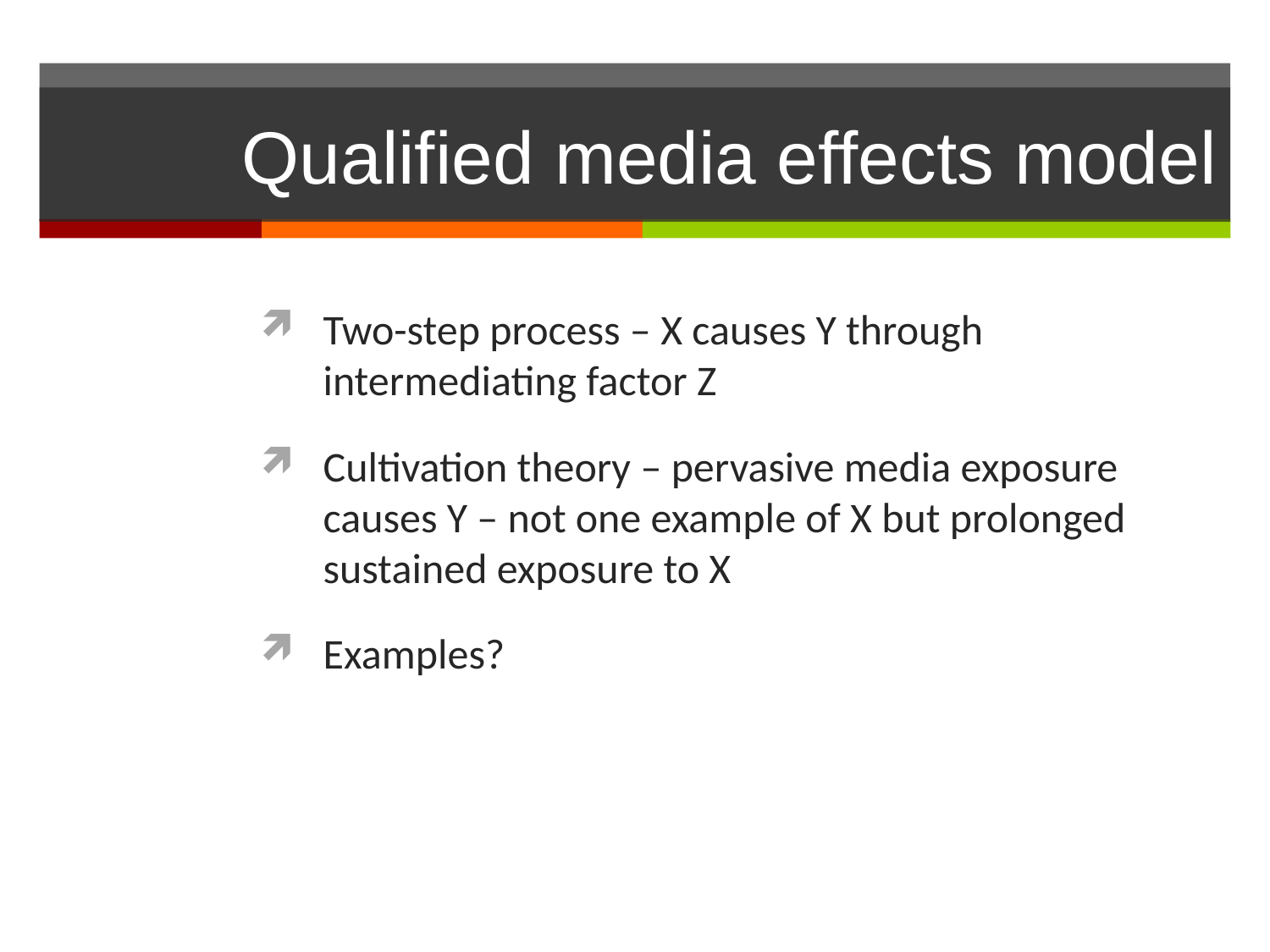

# Qualified media effects model
Two-step process – X causes Y through intermediating factor Z
Cultivation theory – pervasive media exposure causes Y – not one example of X but prolonged sustained exposure to X
Examples?